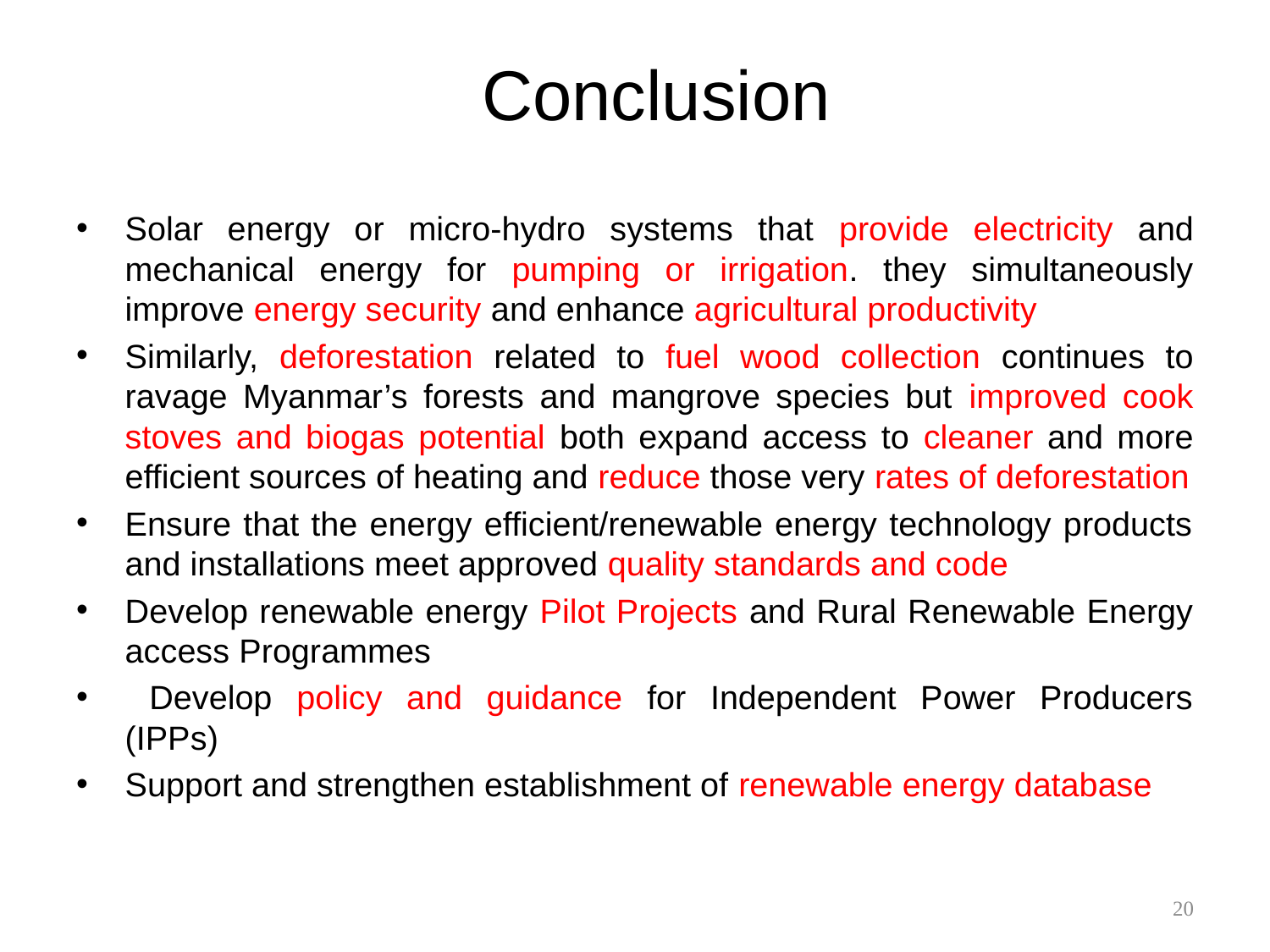

# Conclusion
Solar energy or micro-hydro systems that provide electricity and mechanical energy for pumping or irrigation. they simultaneously improve energy security and enhance agricultural productivity
Similarly, deforestation related to fuel wood collection continues to ravage Myanmar’s forests and mangrove species but improved cook stoves and biogas potential both expand access to cleaner and more efficient sources of heating and reduce those very rates of deforestation
Ensure that the energy efficient/renewable energy technology products and installations meet approved quality standards and code
Develop renewable energy Pilot Projects and Rural Renewable Energy access Programmes
 Develop policy and guidance for Independent Power Producers
(IPPs)
Support and strengthen establishment of renewable energy database

20